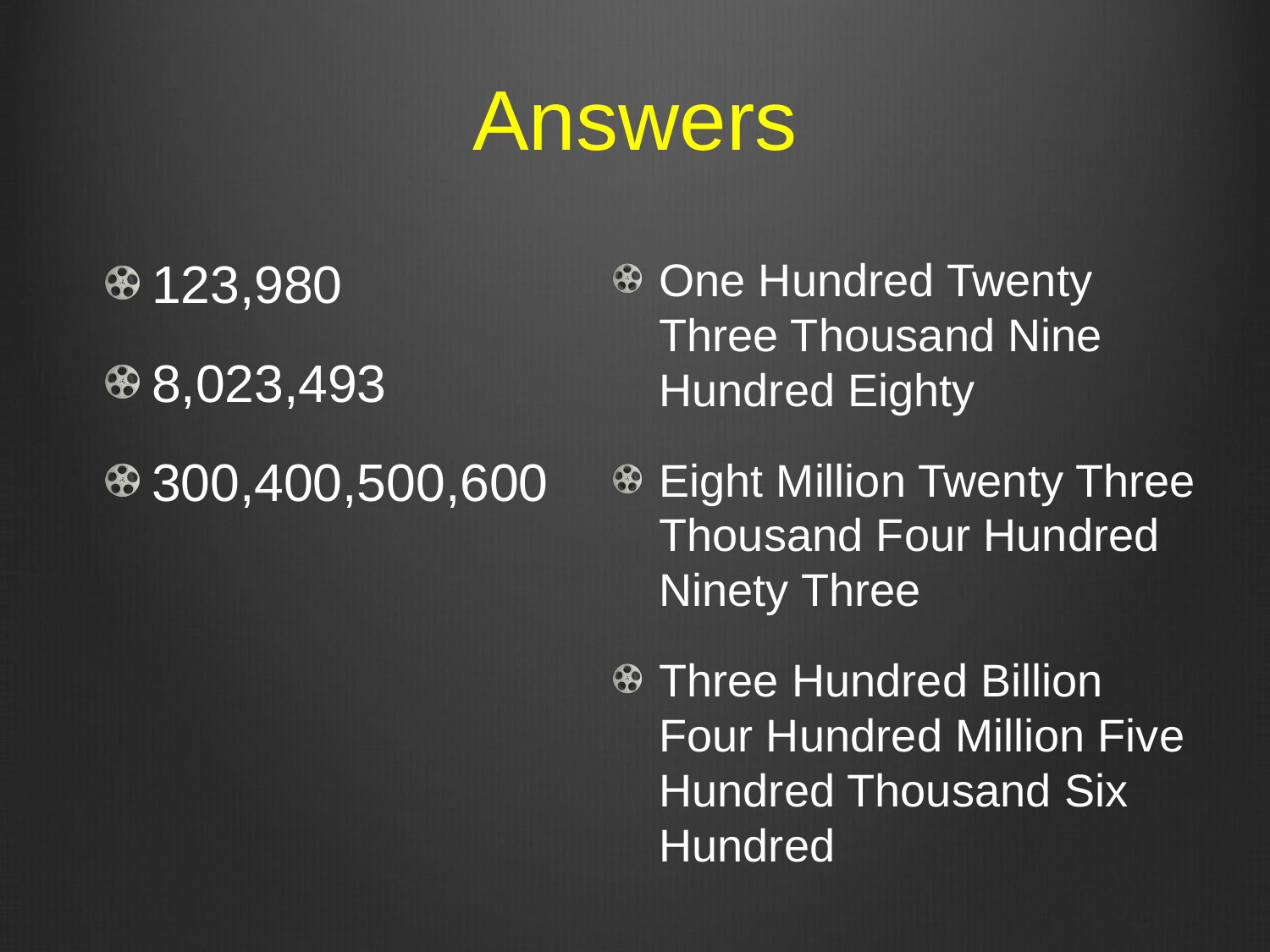

# Answers
123,980
8,023,493
300,400,500,600
One Hundred Twenty Three Thousand Nine Hundred Eighty
Eight Million Twenty Three Thousand Four Hundred Ninety Three
Three Hundred Billion Four Hundred Million Five Hundred Thousand Six Hundred